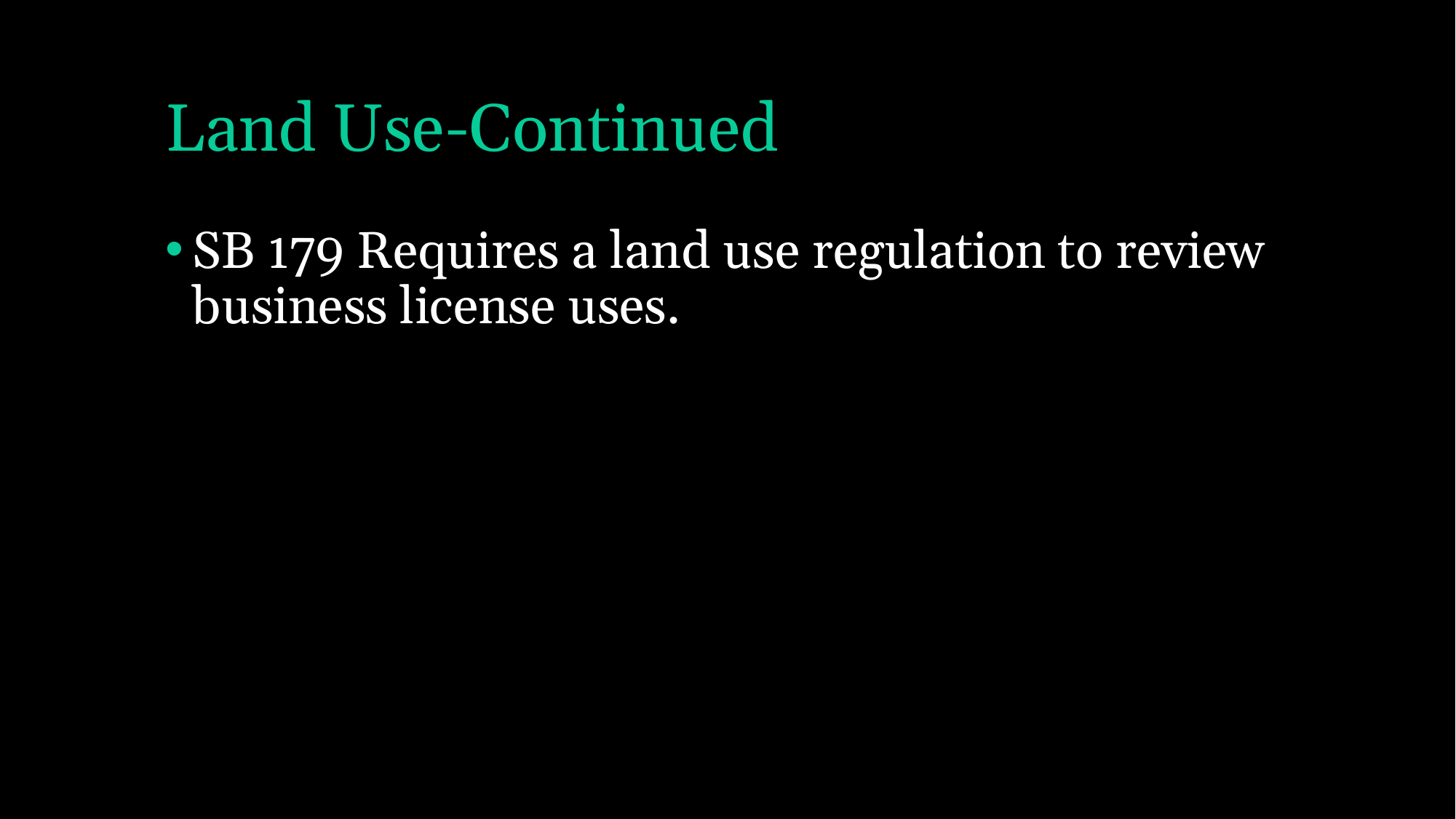

# Land Use-Continued
SB 179 Requires a land use regulation to review business license uses.